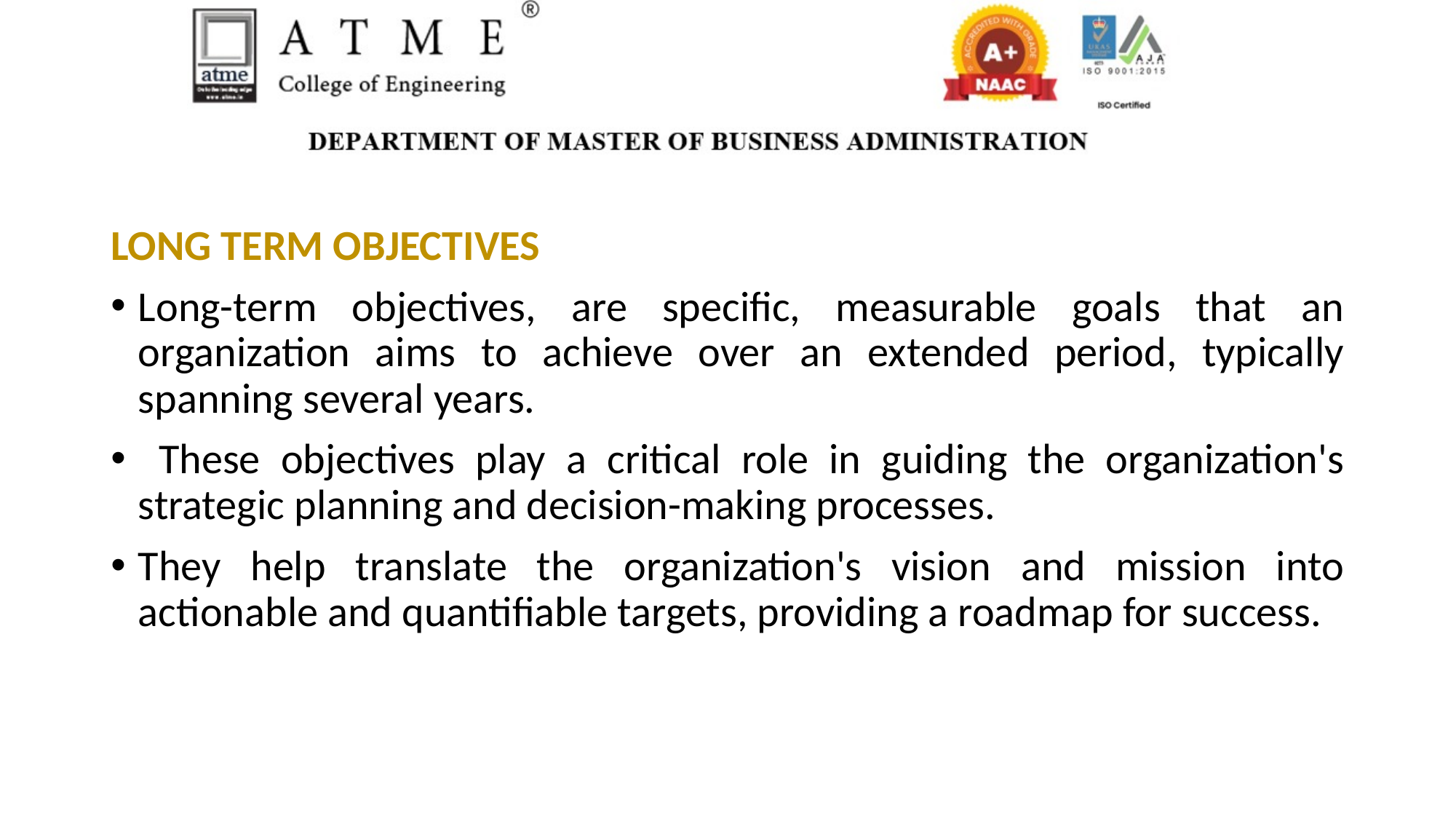

LONG TERM OBJECTIVES
Long-term objectives, are specific, measurable goals that an organization aims to achieve over an extended period, typically spanning several years.
 These objectives play a critical role in guiding the organization's strategic planning and decision-making processes.
They help translate the organization's vision and mission into actionable and quantifiable targets, providing a roadmap for success.